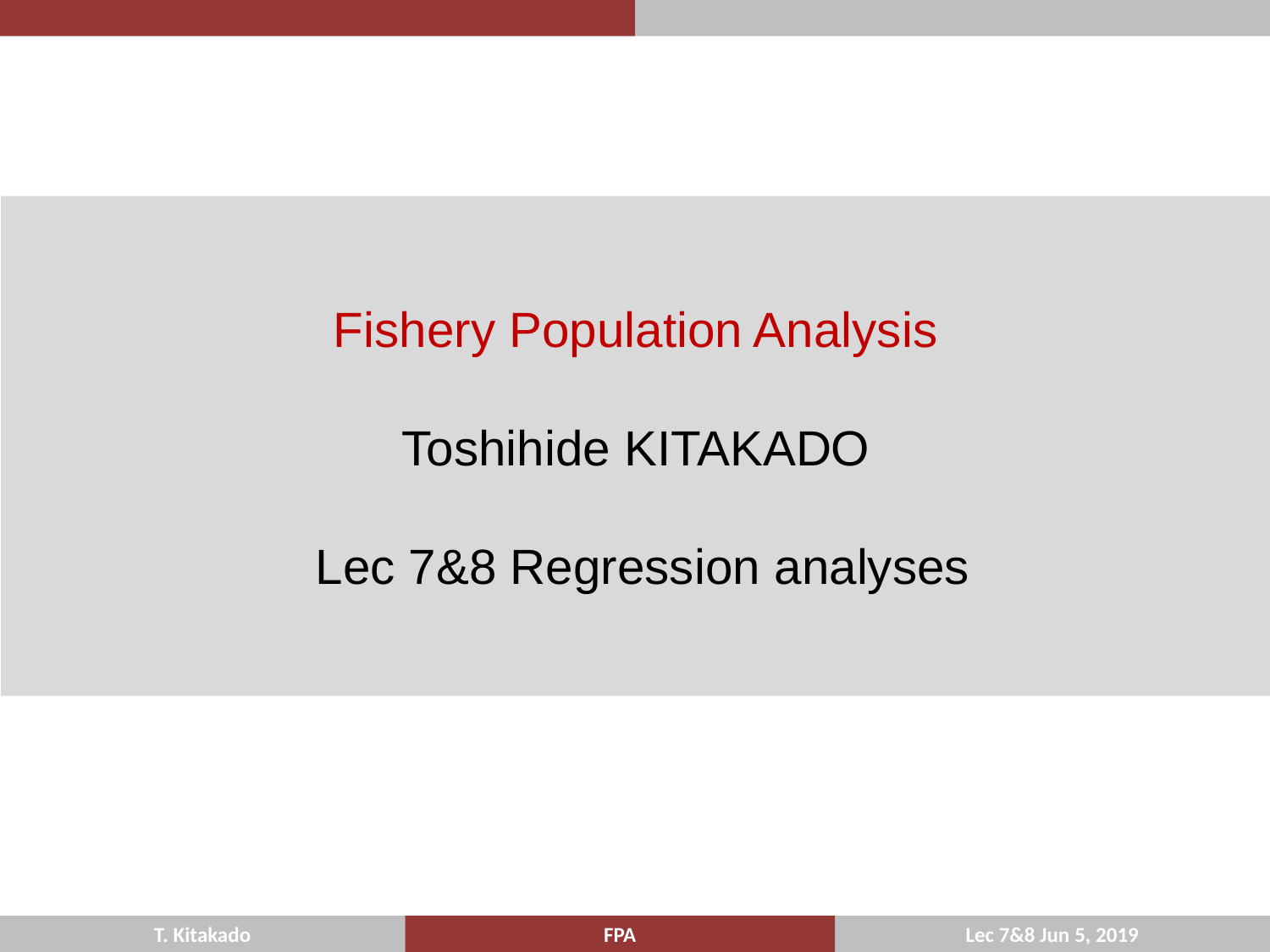

T. Kitakado
FPA
Lec 7&8 Jun 5, 2019
Fishery Population Analysis

Toshihide KITAKADO

 Lec 7&8 Regression analyses